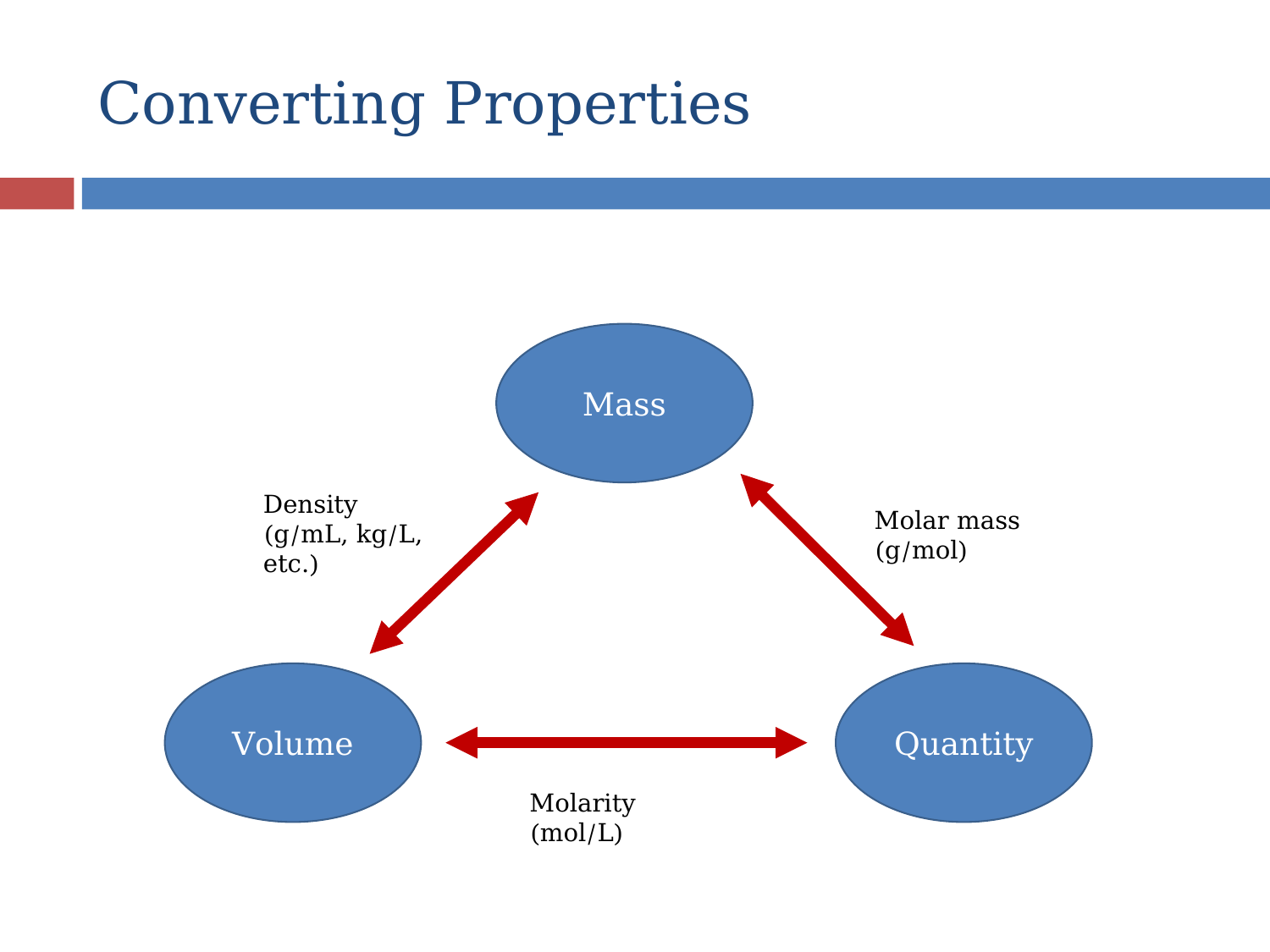

# Converting Properties
Mass
Density (g/mL, kg/L, etc.)
Molar mass (g/mol)
Volume
Quantity
Molarity (mol/L)